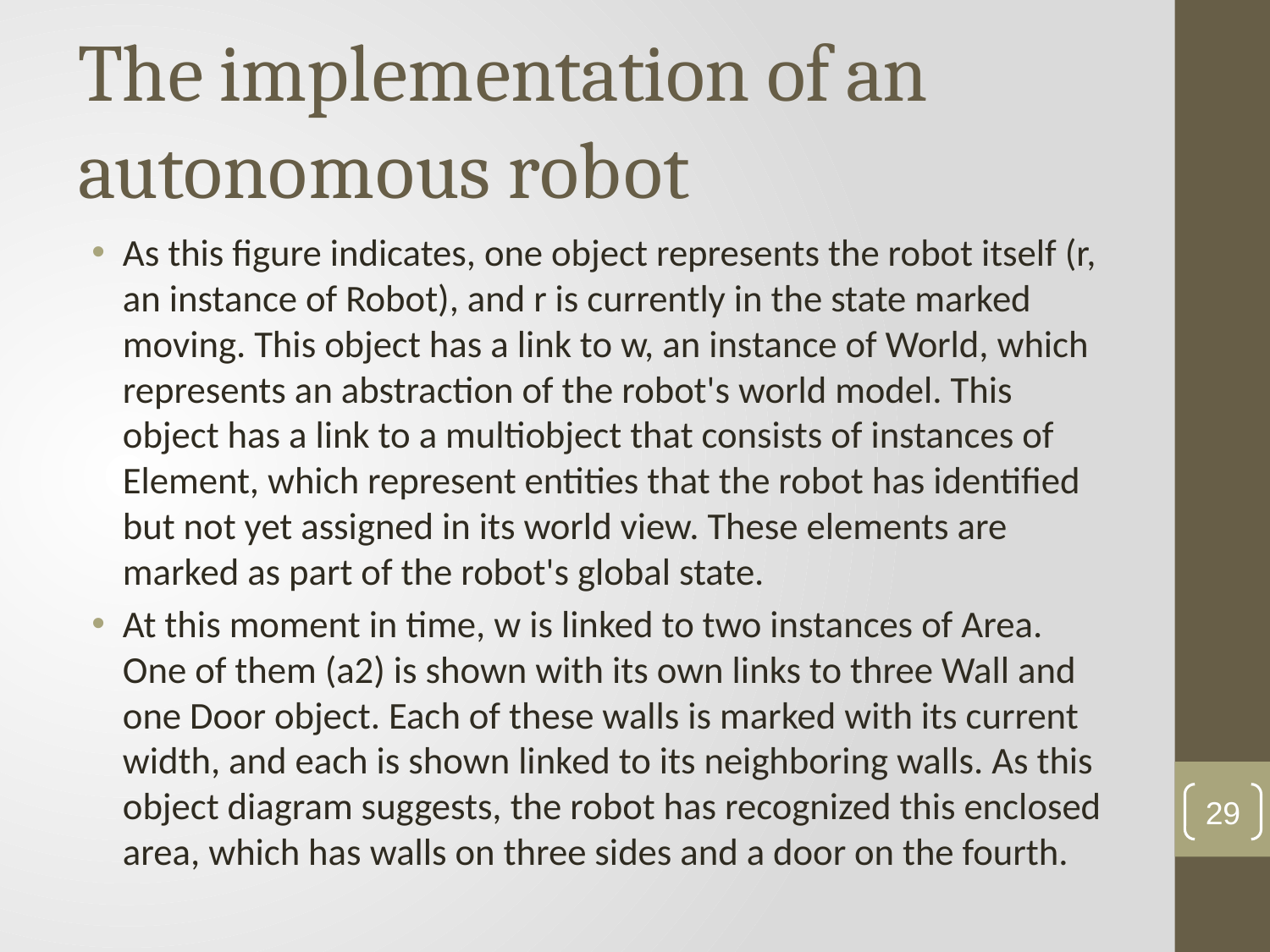

# The implementation of an autonomous robot
As this figure indicates, one object represents the robot itself (r, an instance of Robot), and r is currently in the state marked moving. This object has a link to w, an instance of World, which represents an abstraction of the robot's world model. This object has a link to a multiobject that consists of instances of Element, which represent entities that the robot has identified but not yet assigned in its world view. These elements are marked as part of the robot's global state.
At this moment in time, w is linked to two instances of Area. One of them (a2) is shown with its own links to three Wall and one Door object. Each of these walls is marked with its current width, and each is shown linked to its neighboring walls. As this object diagram suggests, the robot has recognized this enclosed area, which has walls on three sides and a door on the fourth.

29